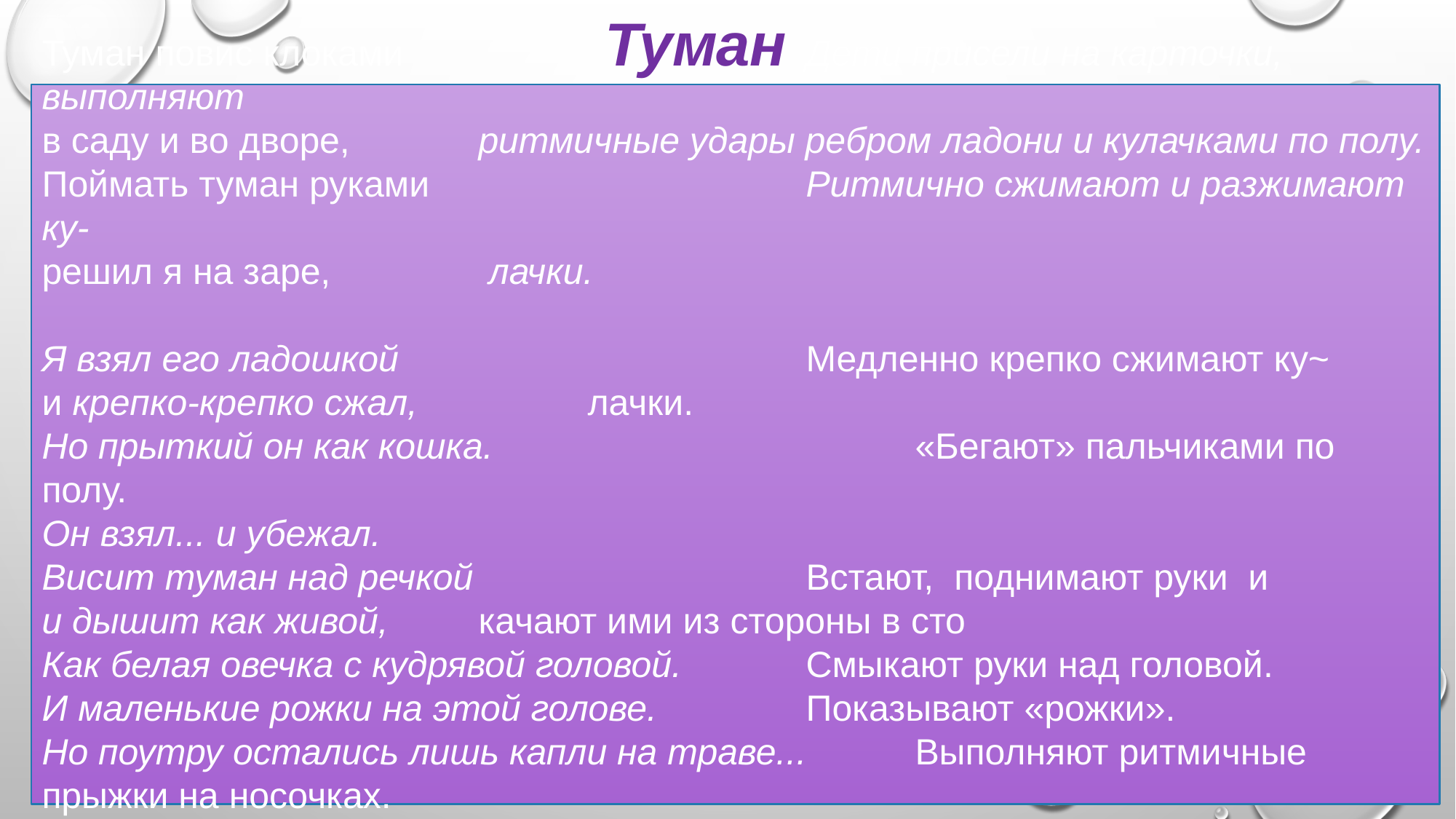

Туман
Туман повис клоками				Дети присели на карточки, выполняют
в саду и во дворе,    	ритмичные удары ребром ладони и кулач­ками по полу.
Поймать туман руками				Ритмично сжимают и разжимают ку-
решил я на заре,   		 лачки.

Я взял его ладошкой				Медленно крепко сжимают ку~
и крепко-крепко сжал,		лачки.
Но прыткий он как кошка.				«Бегают» пальчиками по полу.
Он взял... и убежал.
Висит туман над речкой				Встают,  поднимают руки  и
и дышит как живой,	качают ими из стороны в сто­
Как белая овечка с кудрявой головой.		Смыкают руки над головой.
И маленькие рожки на этой голове.		Показывают «рожки».
Но поутру остались лишь капли на траве...	Выполняют ритмичные прыжки на носочках.
Н. Нищева